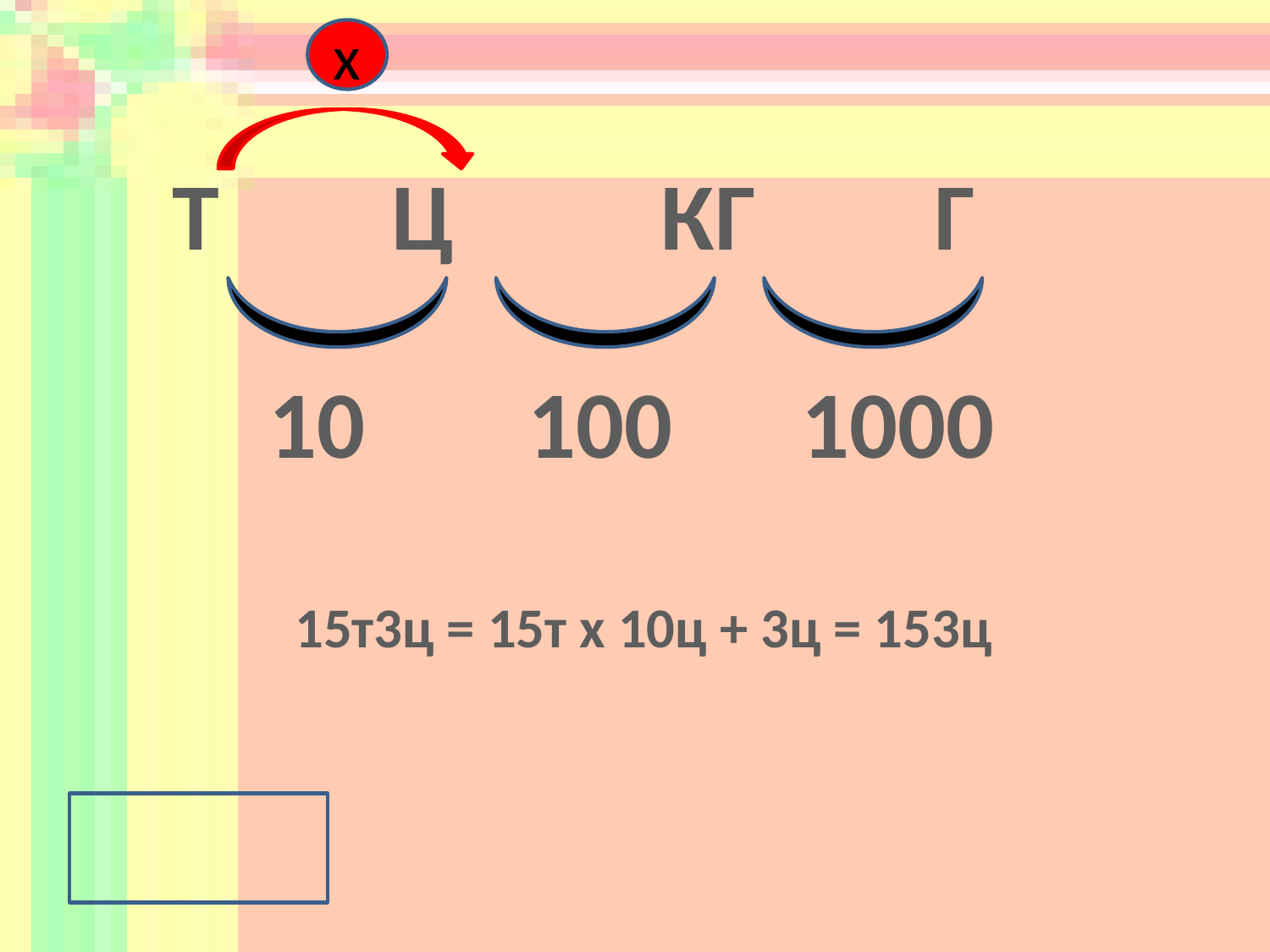

х

Т        Ц	     КГ		Г

10
100
1000
15т3ц = 15т х 10ц + 3ц = 153ц